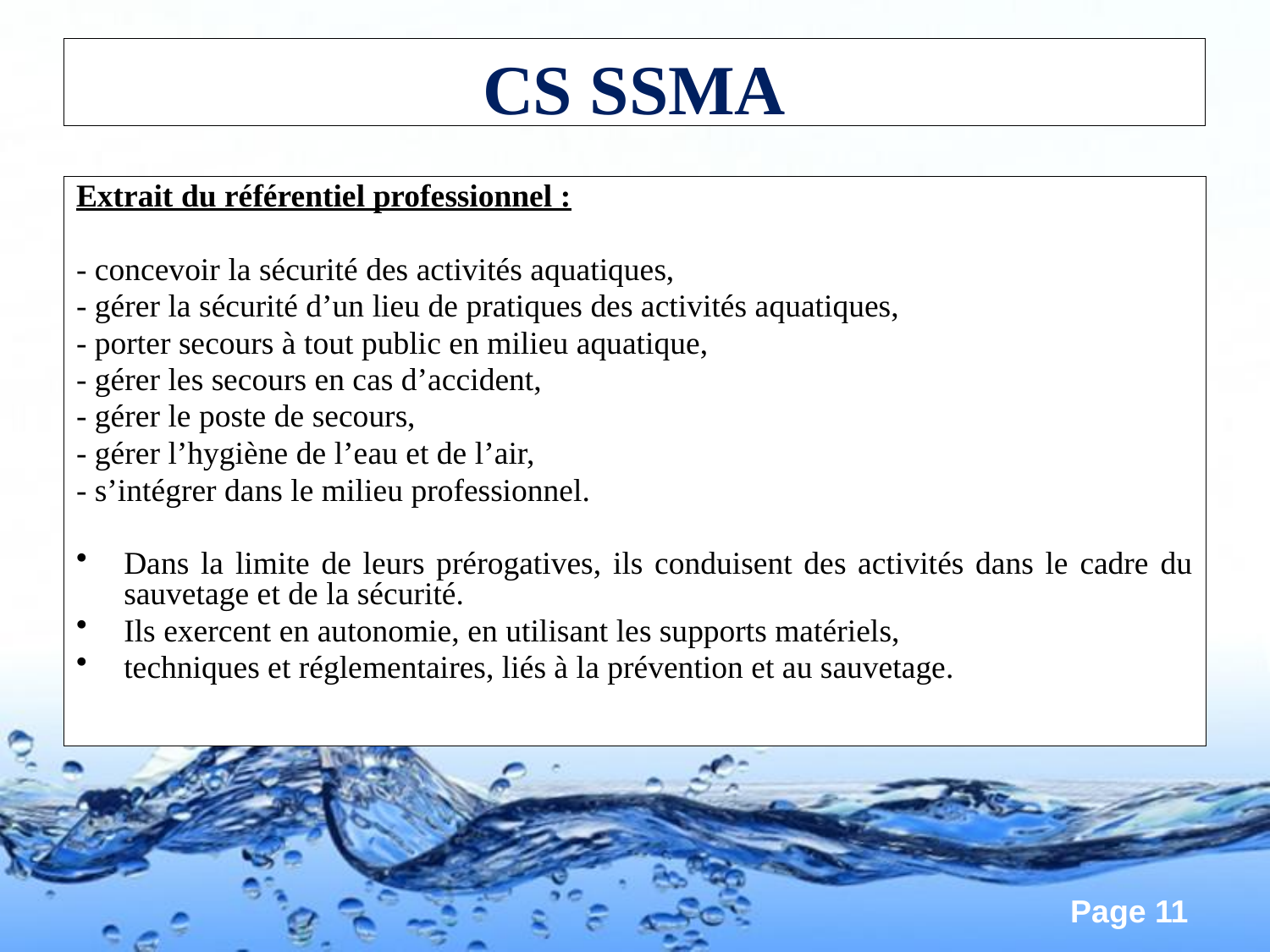

# CS SSMA
Extrait du référentiel professionnel :

- concevoir la sécurité des activités aquatiques,
- gérer la sécurité d’un lieu de pratiques des activités aquatiques,
- porter secours à tout public en milieu aquatique,
- gérer les secours en cas d’accident,
- gérer le poste de secours,
- gérer l’hygiène de l’eau et de l’air,
- s’intégrer dans le milieu professionnel.

Dans la limite de leurs prérogatives, ils conduisent des activités dans le cadre du sauvetage et de la sécurité.
Ils exercent en autonomie, en utilisant les supports matériels,
techniques et réglementaires, liés à la prévention et au sauvetage.